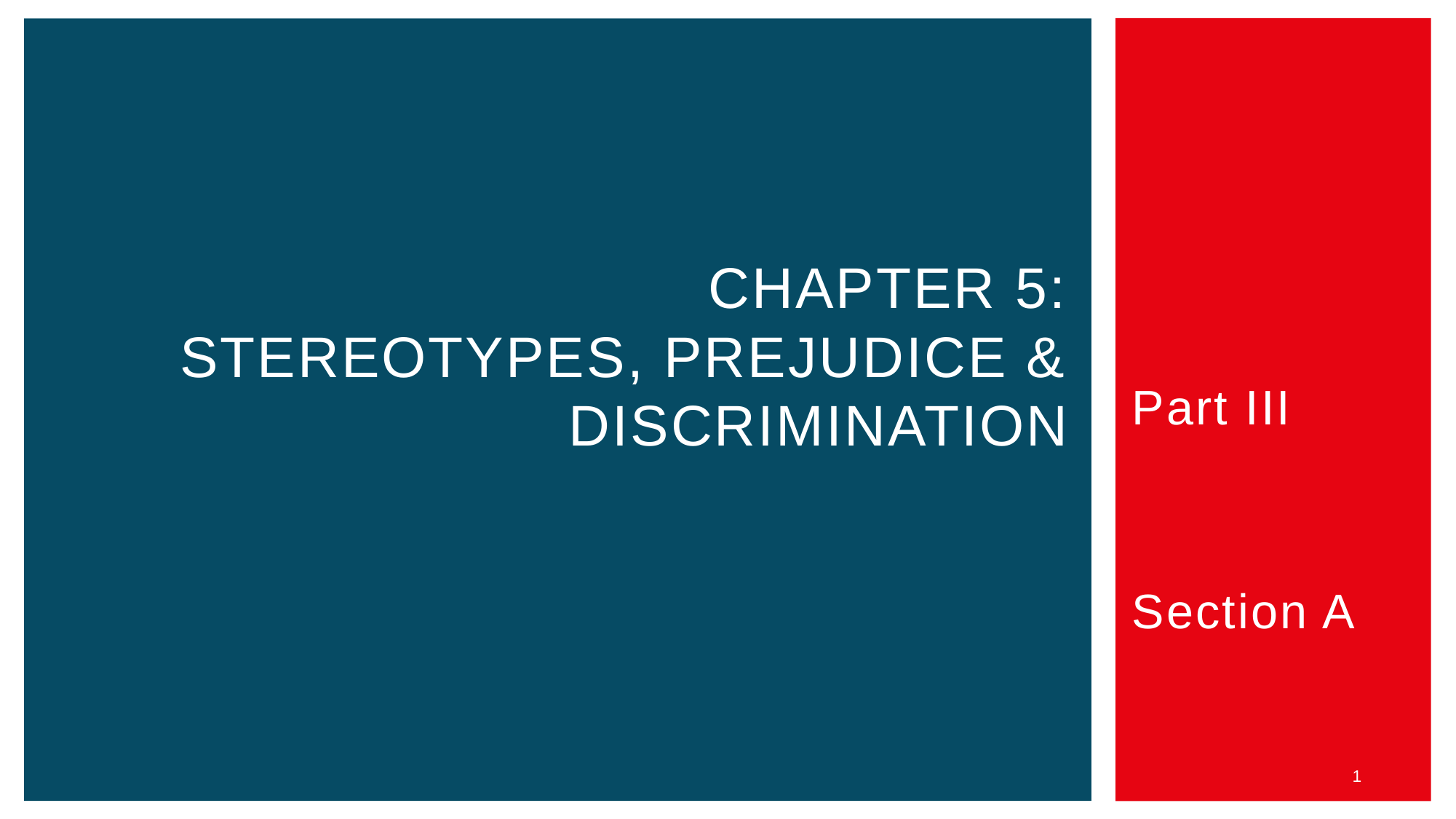

# Chapter 5: Stereotypes, Prejudice & Discrimination
Part III

Section A
1